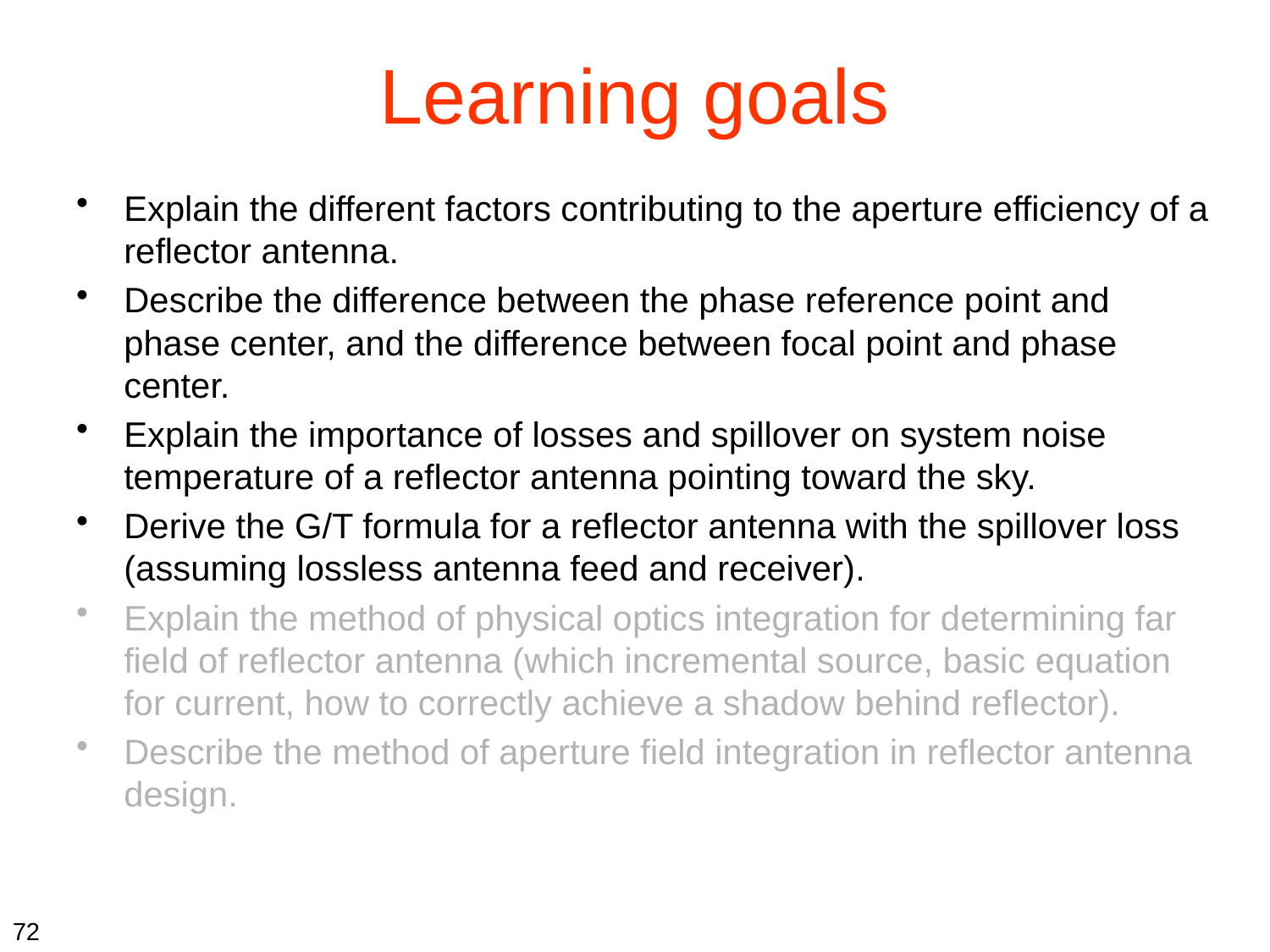

# Learning goals
Explain the different factors contributing to the aperture efficiency of a reflector antenna.
Describe the difference between the phase reference point and phase center, and the difference between focal point and phase center.
Explain the importance of losses and spillover on system noise temperature of a reflector antenna pointing toward the sky.
Derive the G/T formula for a reflector antenna with the spillover loss (assuming lossless antenna feed and receiver).
Explain the method of physical optics integration for determining far field of reflector antenna (which incremental source, basic equation for current, how to correctly achieve a shadow behind reflector).
Describe the method of aperture field integration in reflector antenna design.